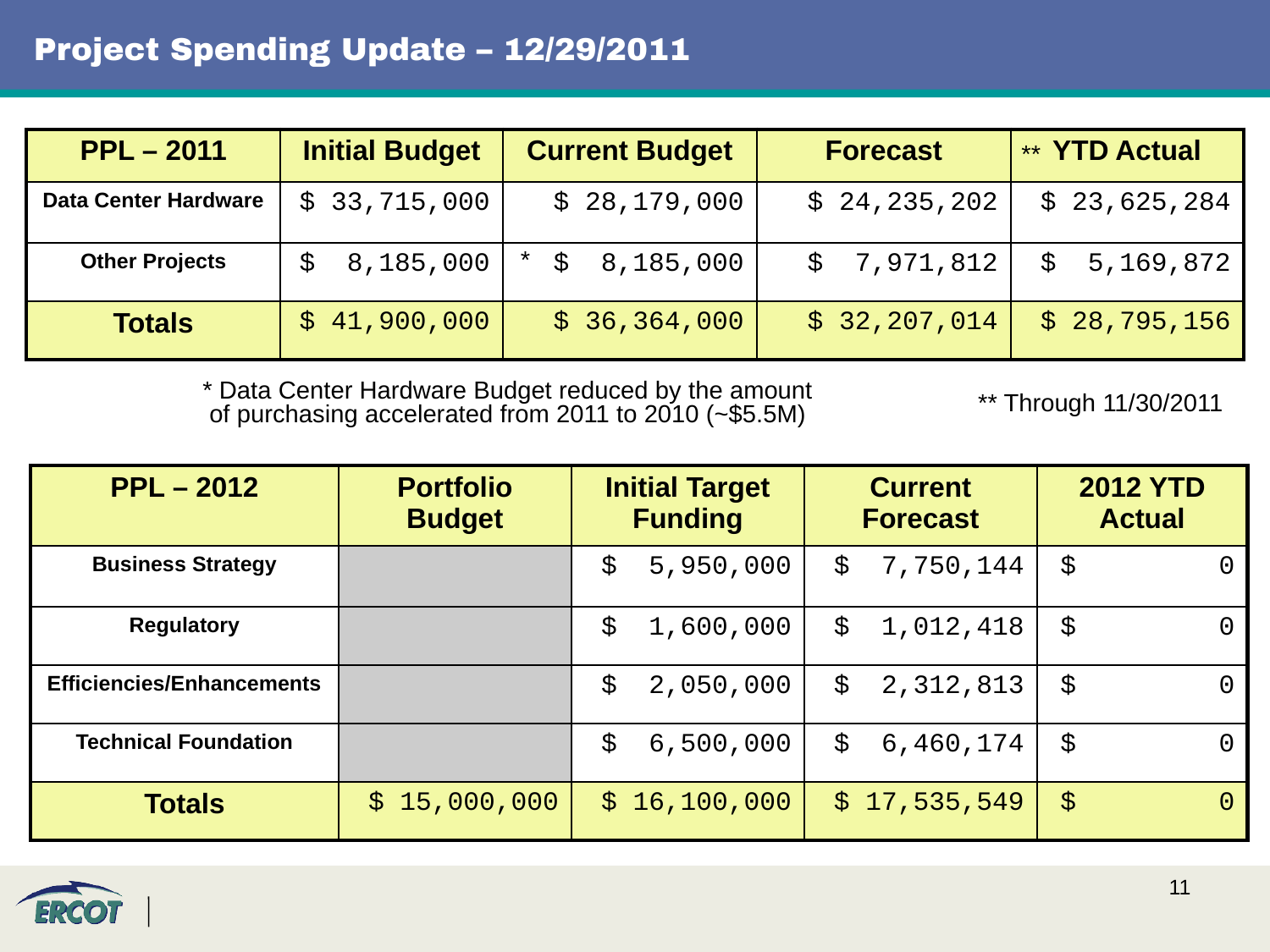

# Project Spending Update – 12/29/2011
| PPL – 2011 | Initial Budget | Current Budget | Forecast | YTD Actual |
| --- | --- | --- | --- | --- |
| Data Center Hardware | $ 33,715,000 | $ 28,179,000 | $ 24,235,202 | $ 23,625,284 |
| Other Projects | $ 8,185,000 | $ 8,185,000 | $ 7,971,812 | $ 5,169,872 |
| Totals | $ 41,900,000 | $ 36,364,000 | $ 32,207,014 | $ 28,795,156 |
**
*
* Data Center Hardware Budget reduced by the amount of purchasing accelerated from 2011 to 2010 (~$5.5M)
** Through 11/30/2011
| PPL – 2012 | Portfolio Budget | Initial Target Funding | Current Forecast | 2012 YTD Actual |
| --- | --- | --- | --- | --- |
| Business Strategy |  | $ 5,950,000 | $ 7,750,144 | $ 0 |
| Regulatory |  | $ 1,600,000 | $ 1,012,418 | $ 0 |
| Efficiencies/Enhancements |  | $ 2,050,000 | $ 2,312,813 | $ 0 |
| Technical Foundation |  | $ 6,500,000 | $ 6,460,174 | $ 0 |
| Totals | $ 15,000,000 | $ 16,100,000 | $ 17,535,549 | $ 0 |